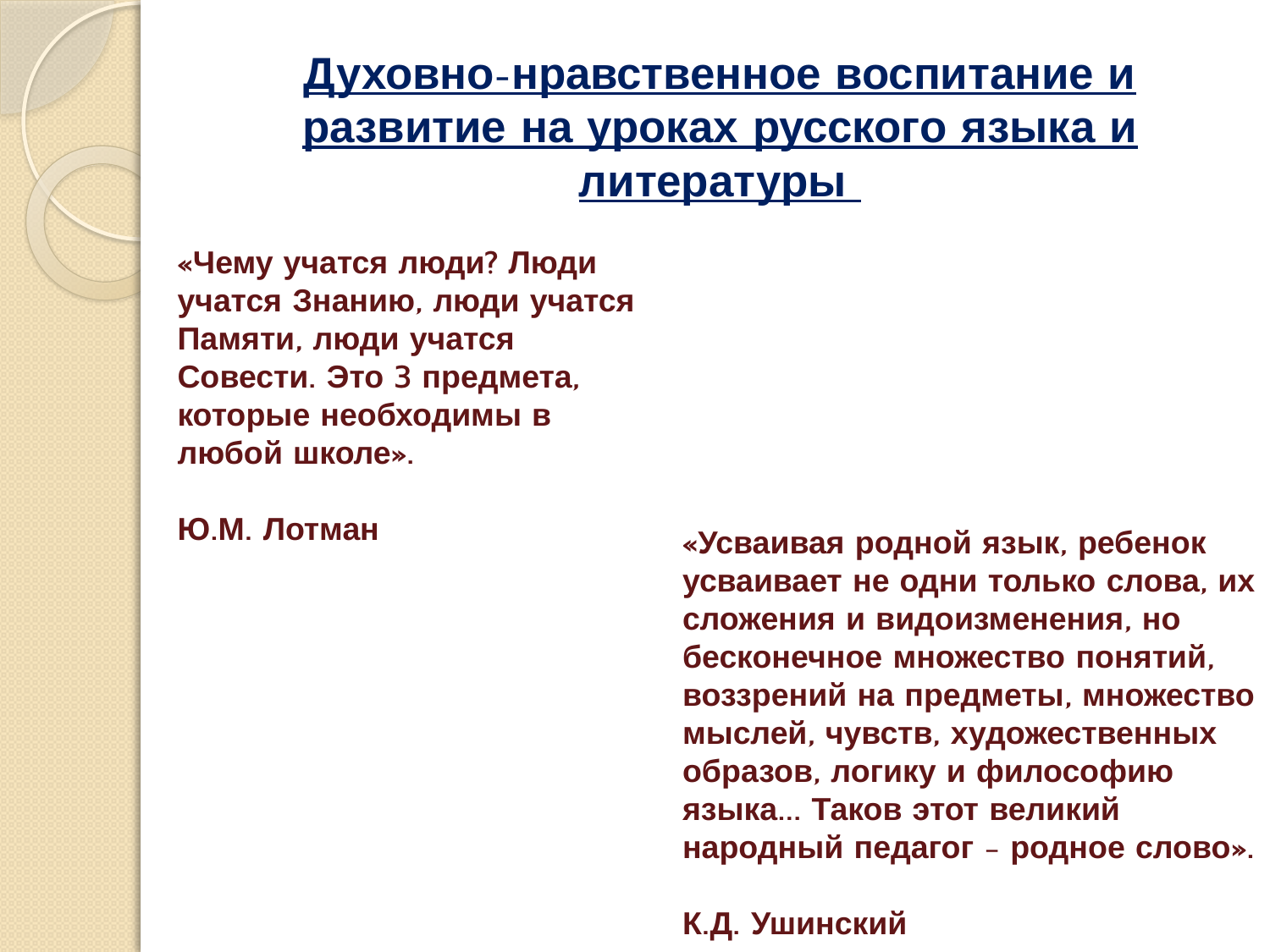

# Духовно-нравственное воспитание и развитие на уроках русского языка и литературы
«Чему учатся люди? Люди учатся Знанию, люди учатся Памяти, люди учатся Совести. Это 3 предмета, которые необходимы в любой школе».
                                           Ю.М. Лотман
«Усваивая родной язык, ребенок усваивает не одни только слова, их сложения и видоизменения, но бесконечное множество понятий, воззрений на предметы, множество мыслей, чувств, художественных образов, логику и философию языка… Таков этот великий народный педагог – родное слово».
                                                     К.Д. Ушинский